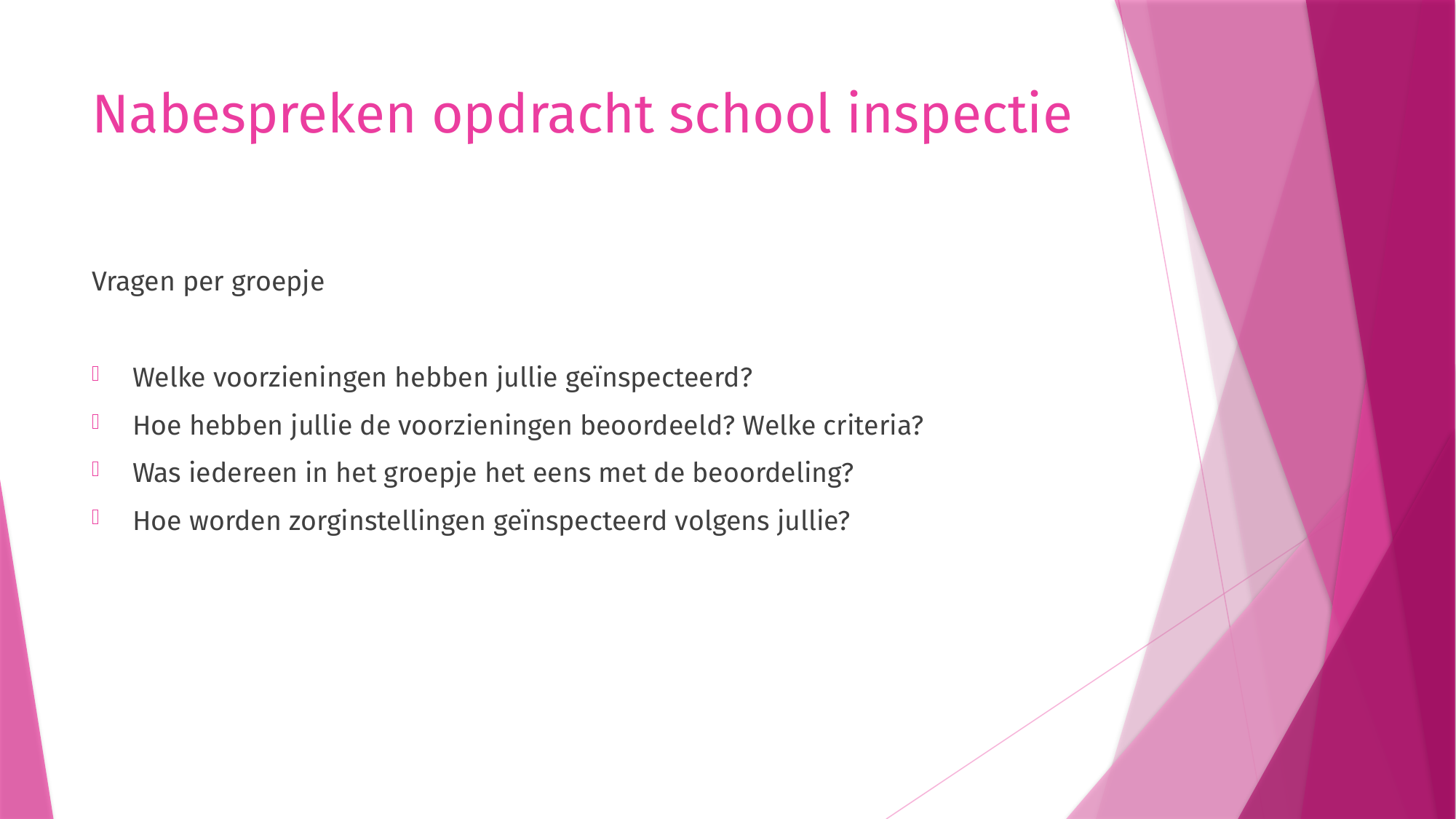

# Nabespreken opdracht school inspectie
Vragen per groepje

Welke voorzieningen hebben jullie geïnspecteerd?
Hoe hebben jullie de voorzieningen beoordeeld? Welke criteria?
Was iedereen in het groepje het eens met de beoordeling?
Hoe worden zorginstellingen geïnspecteerd volgens jullie?